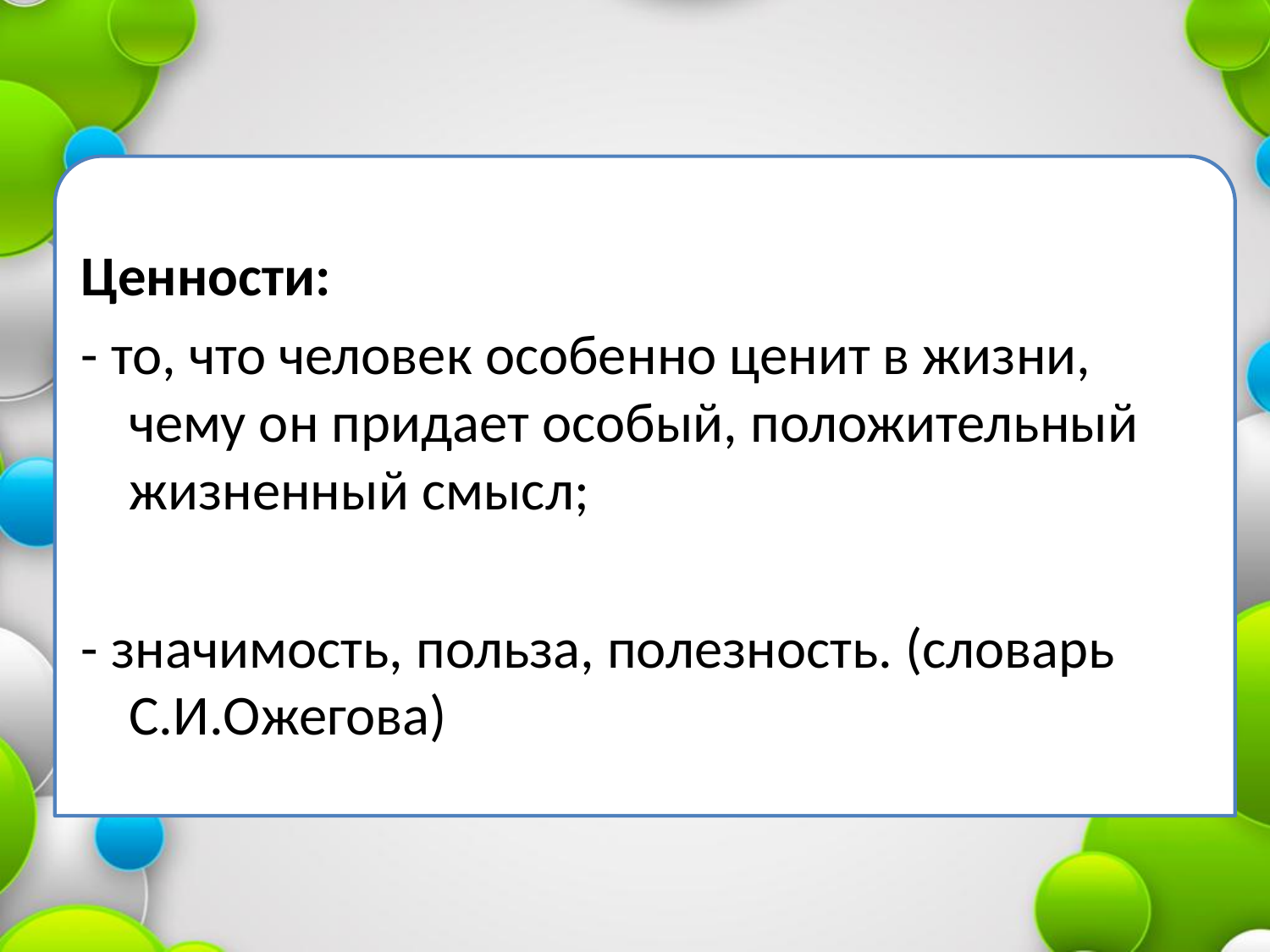

Ценности:
- то, что человек особенно ценит в жизни, чему он придает особый, положительный жизненный смысл;

- значимость, польза, полезность. (словарь С.И.Ожегова)